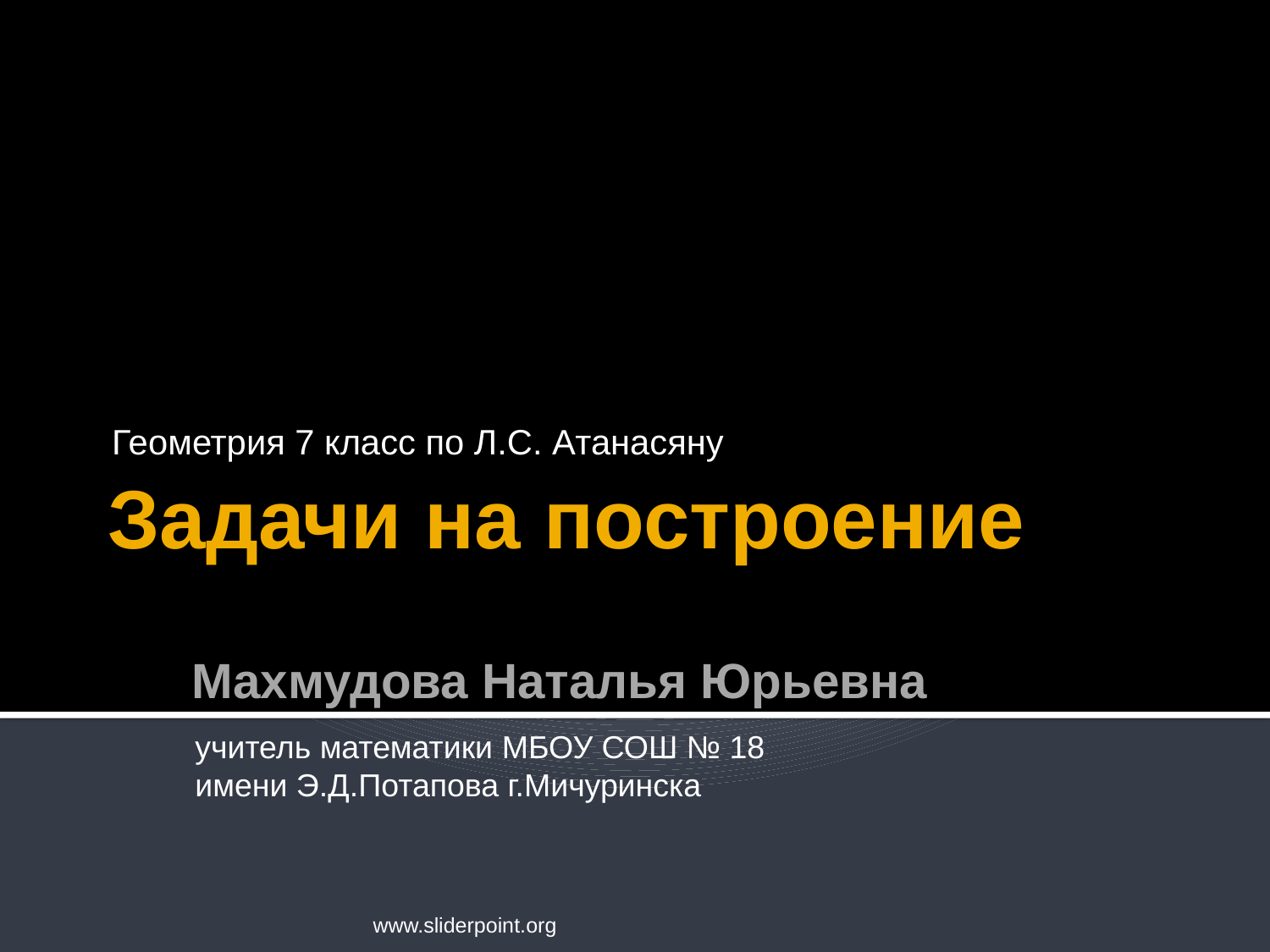

Геометрия 7 класс по Л.С. Атанасяну
# Задачи на построение
Махмудова Наталья Юрьевна
учитель математики МБОУ СОШ № 18
имени Э.Д.Потапова г.Мичуринска
www.sliderpoint.org